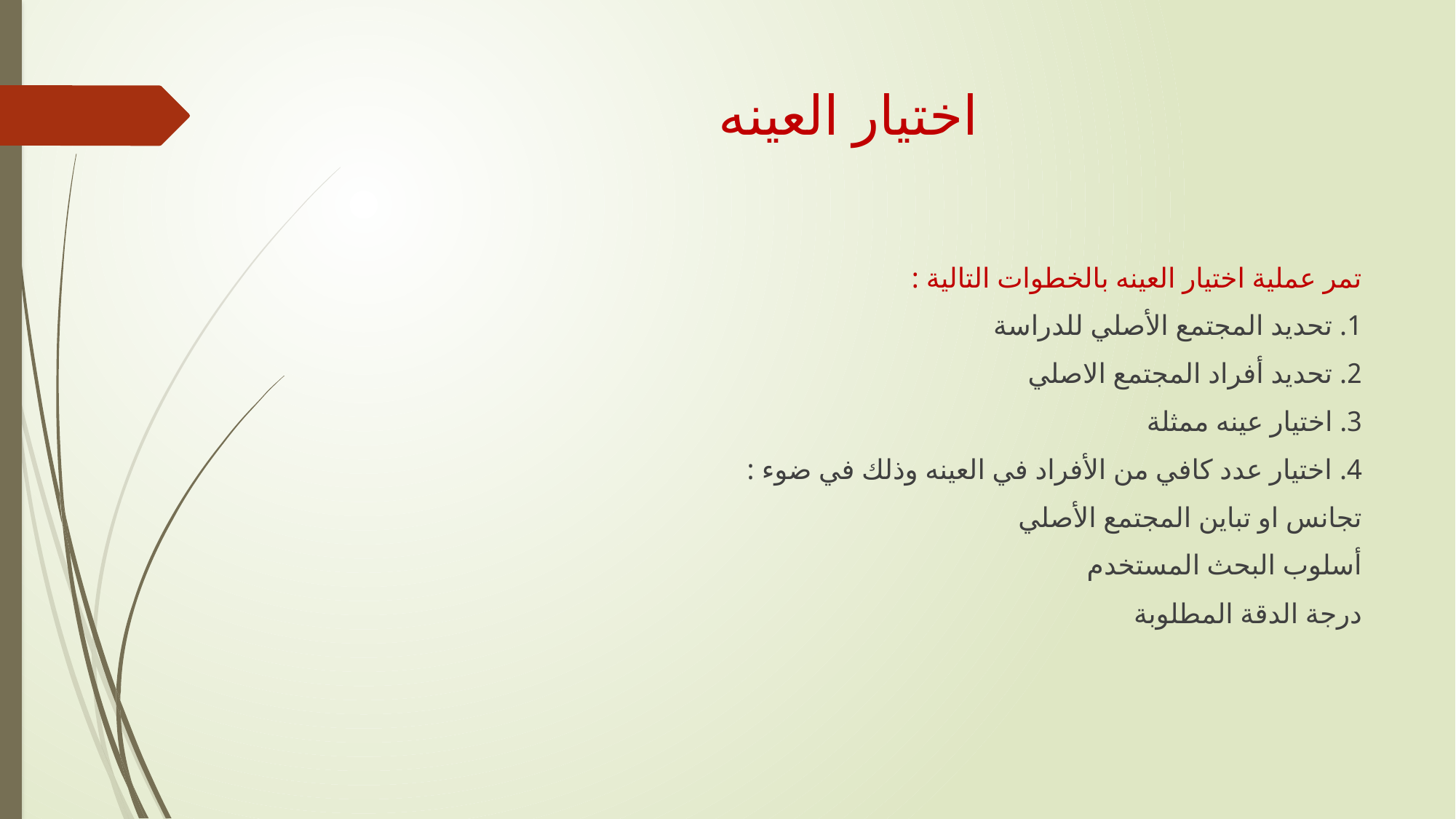

# اختيار العينه
تمر عملية اختيار العينه بالخطوات التالية :
1. تحديد المجتمع الأصلي للدراسة
2. تحديد أفراد المجتمع الاصلي
3. اختيار عينه ممثلة
4. اختيار عدد كافي من الأفراد في العينه وذلك في ضوء :
تجانس او تباين المجتمع الأصلي
أسلوب البحث المستخدم
درجة الدقة المطلوبة